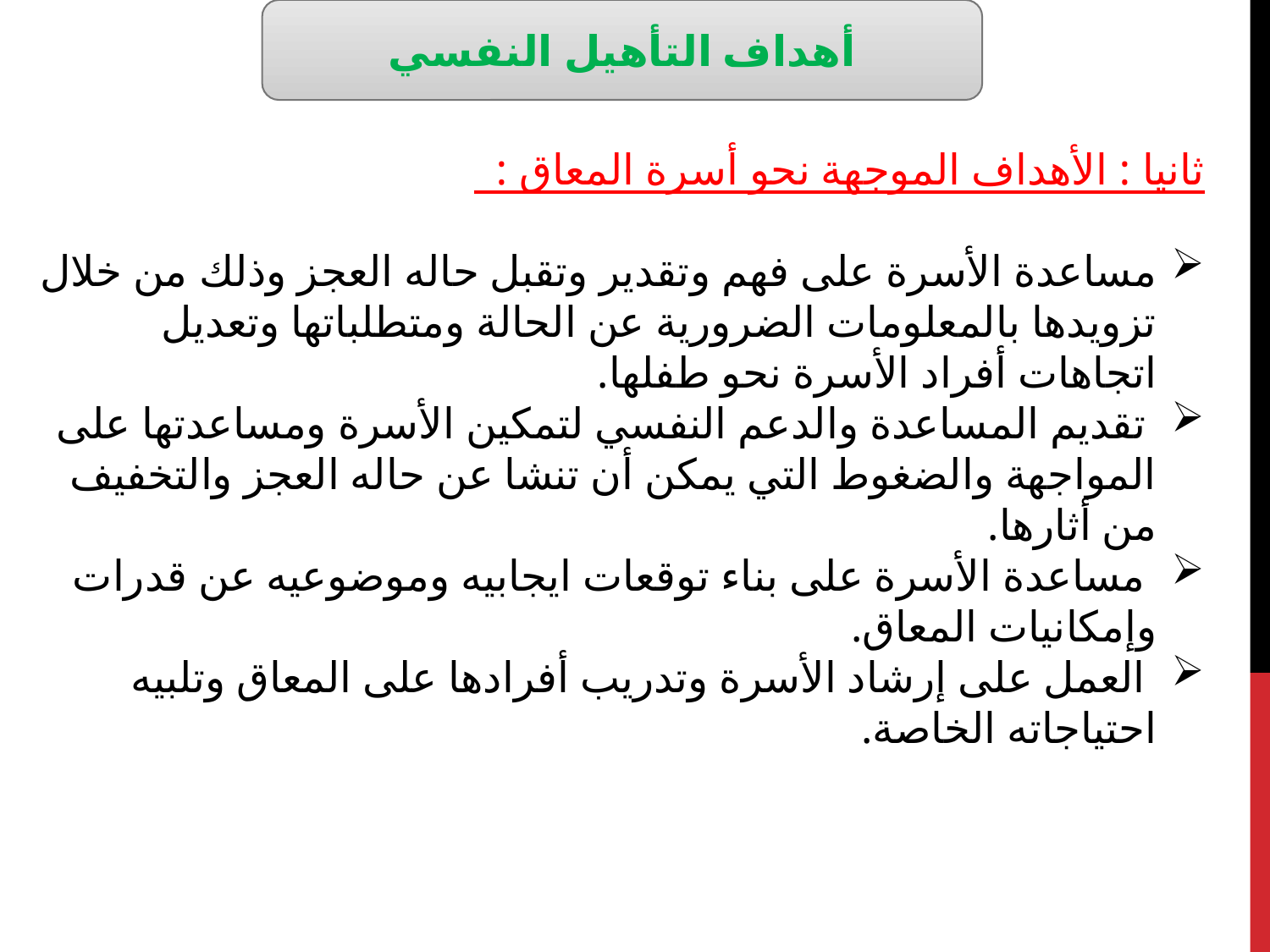

أهداف التأهيل النفسي
ثانيا : الأهداف الموجهة نحو أسرة المعاق :

مساعدة الأسرة على فهم وتقدير وتقبل حاله العجز وذلك من خلال تزويدها بالمعلومات الضرورية عن الحالة ومتطلباتها وتعديل اتجاهات أفراد الأسرة نحو طفلها.
 تقديم المساعدة والدعم النفسي لتمكين الأسرة ومساعدتها على المواجهة والضغوط التي يمكن أن تنشا عن حاله العجز والتخفيف من أثارها.
 مساعدة الأسرة على بناء توقعات ايجابيه وموضوعيه عن قدرات وإمكانيات المعاق.
 العمل على إرشاد الأسرة وتدريب أفرادها على المعاق وتلبيه احتياجاته الخاصة.